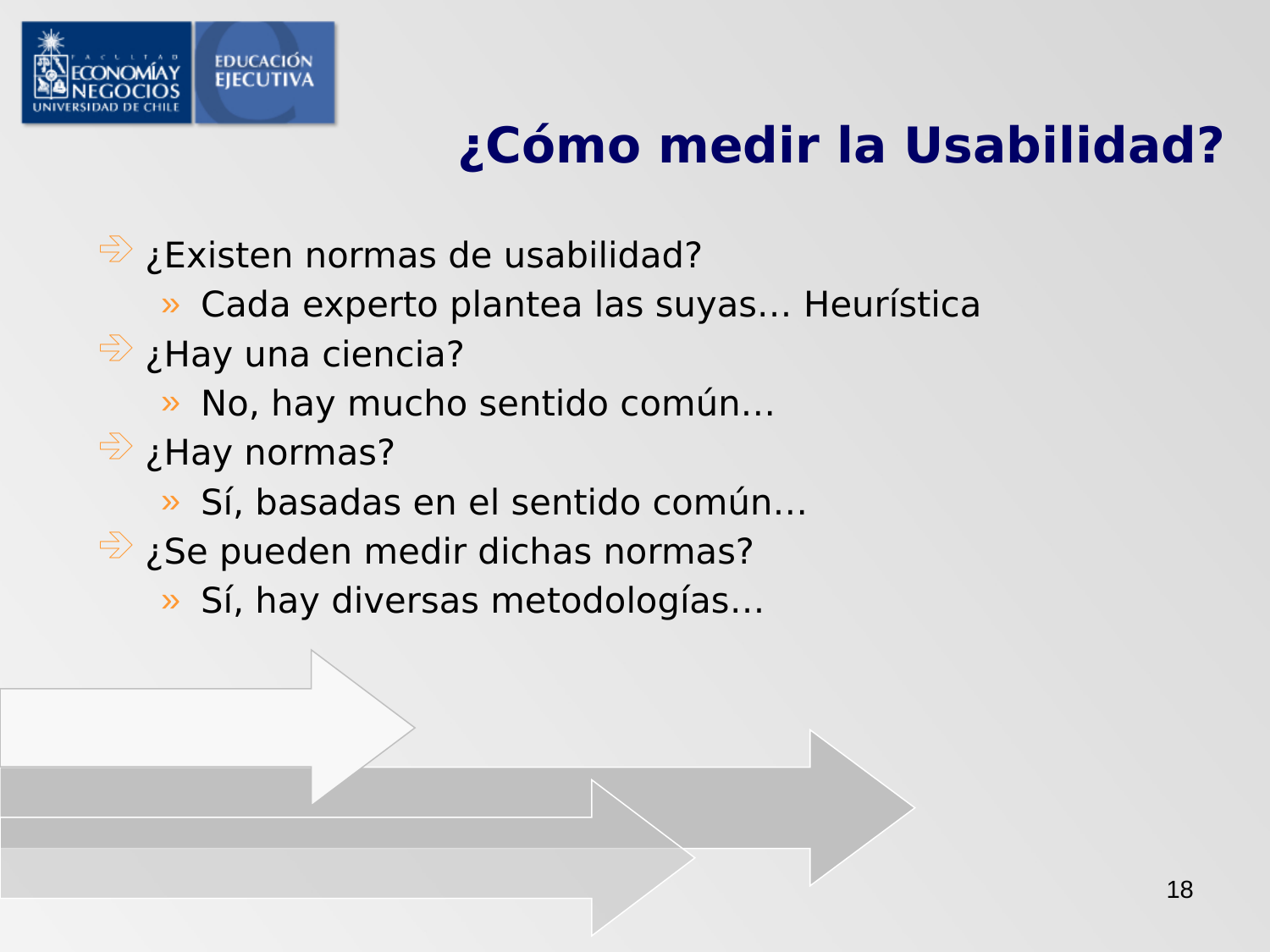

# ¿Cómo medir la Usabilidad?
¿Existen normas de usabilidad?
Cada experto plantea las suyas… Heurística
¿Hay una ciencia?
No, hay mucho sentido común…
¿Hay normas?
Sí, basadas en el sentido común…
¿Se pueden medir dichas normas?
Sí, hay diversas metodologías…
18